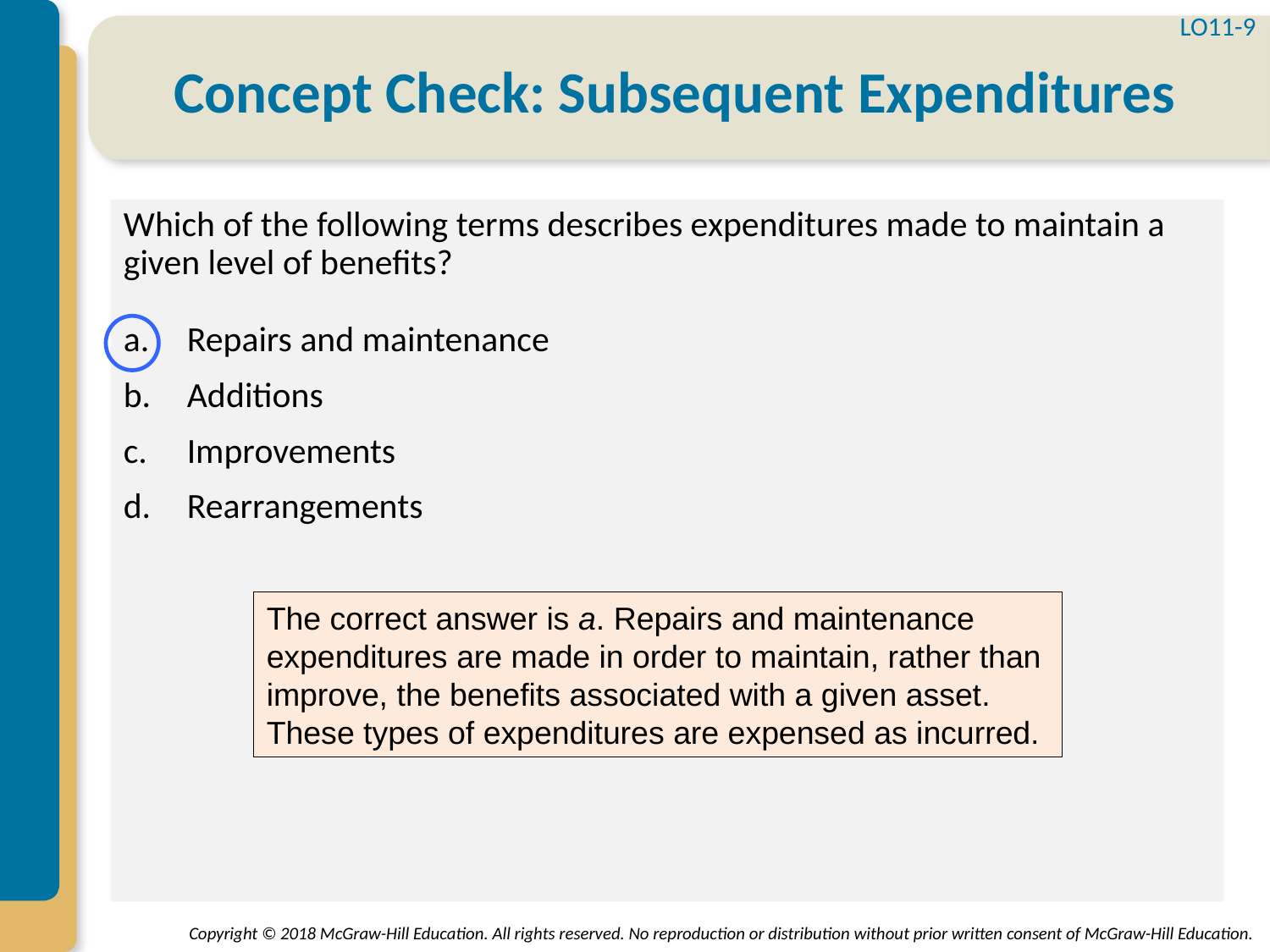

LO11-9
# Concept Check: Subsequent Expenditures
Which of the following terms describes expenditures made to maintain a given level of benefits?
Repairs and maintenance
Additions
Improvements
Rearrangements

The correct answer is a. Repairs and maintenance expenditures are made in order to maintain, rather than improve, the benefits associated with a given asset. These types of expenditures are expensed as incurred.